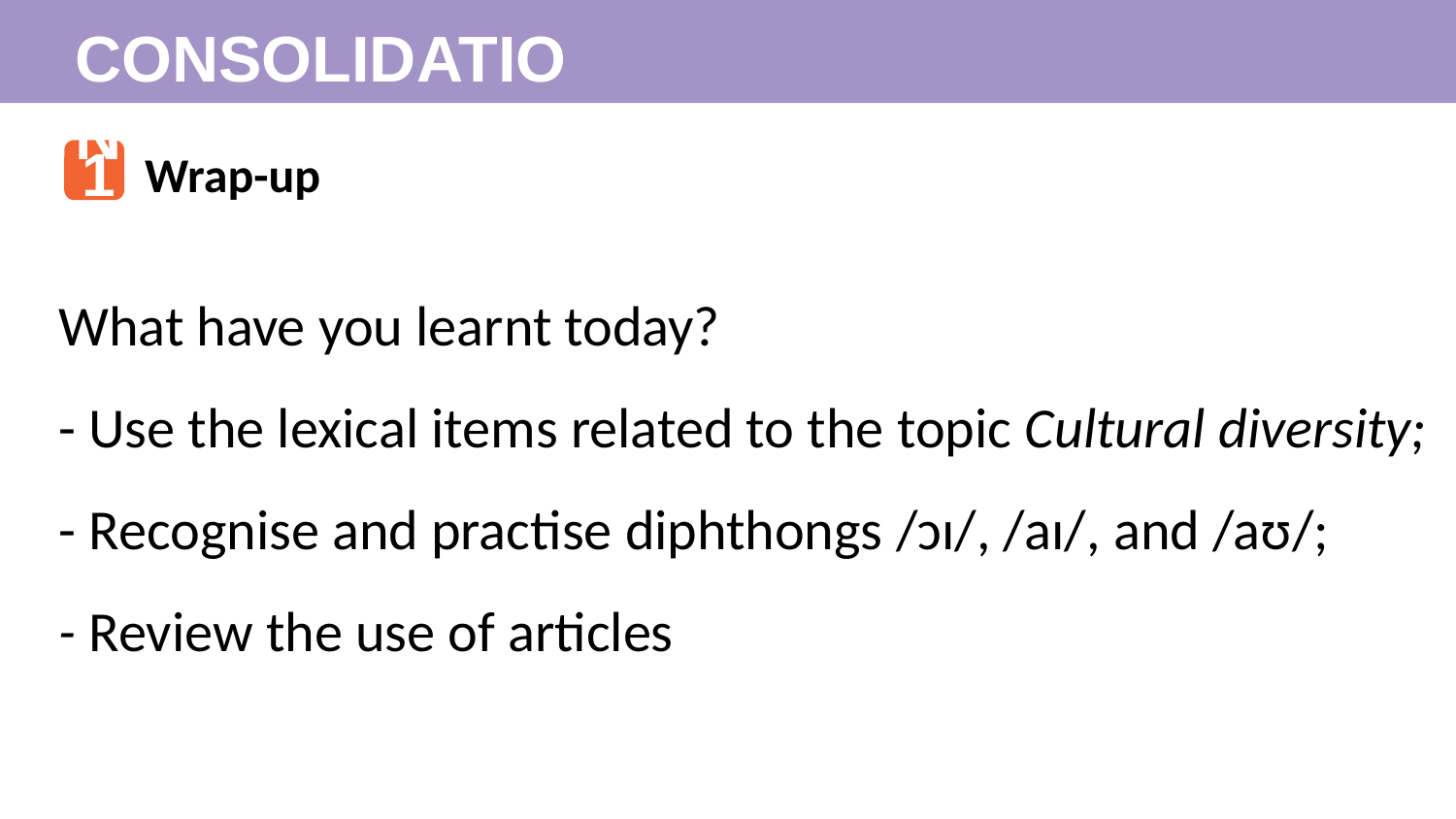

CONSOLIDATION
1
Wrap-up

What have you learnt today?
- Use the lexical items related to the topic Cultural diversity;
- Recognise and practise diphthongs /ɔɪ/, /aɪ/, and /aʊ/;
- Review the use of articles